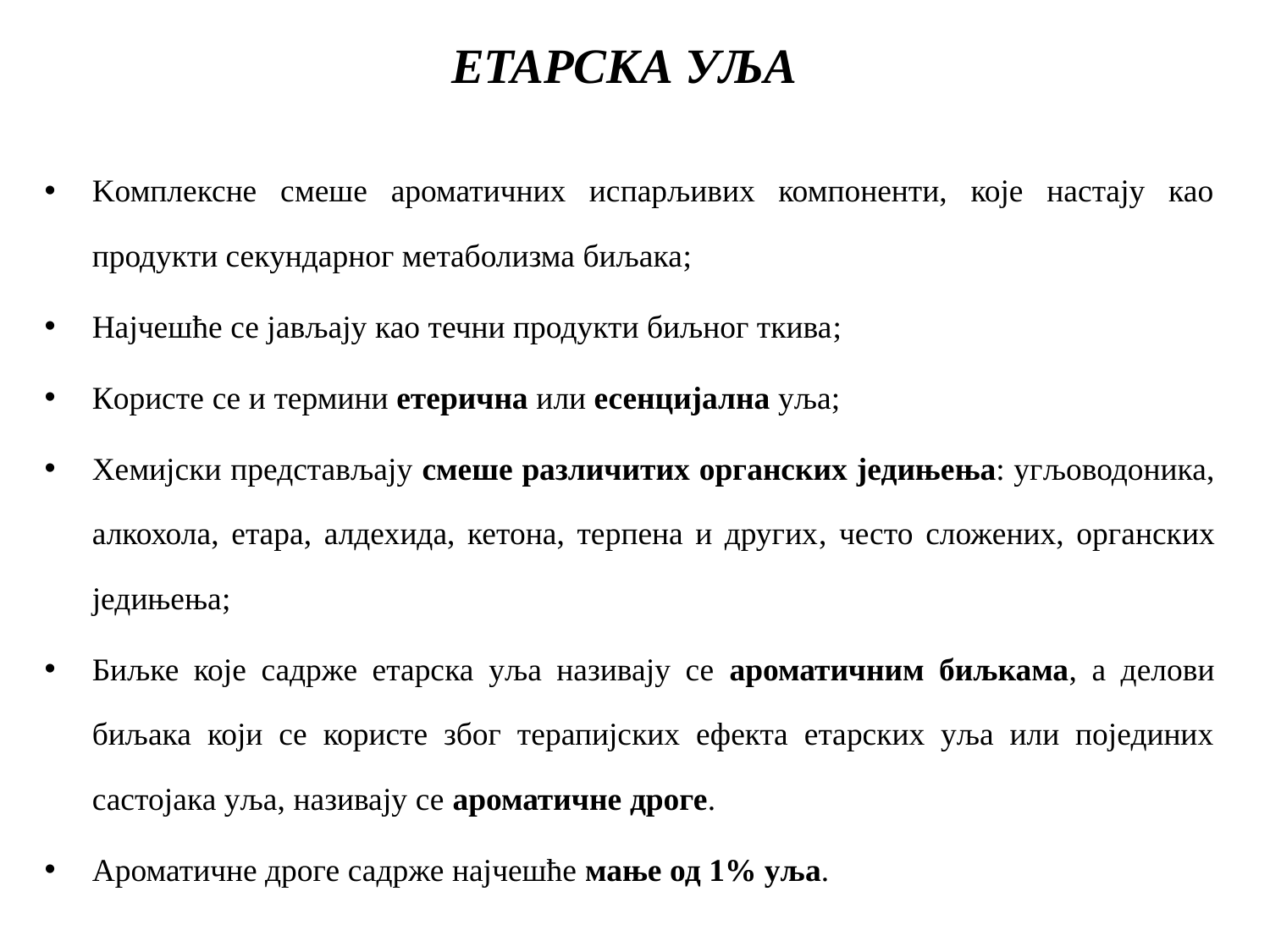

# ЕТАРСКА УЉА
Kомплекснe смешe ароматичних испарљивих компоненти, којe настају као продукти секундарног метаболизма биљака;
Најчешће се јављају као течни продукти биљног ткива;
Користе се и термини етерична или есенцијална уља;
Хемијски представљају смеше различитих органских једињења: угљоводоника, алкохола, етара, алдехида, кетона, терпена и других, често сложених, органских једињења;
Биљке које садрже етарска уља називају се ароматичним биљкама, а делови биљака који се користе због терапијских ефекта етарских уља или појединих састојака уља, називају се ароматичне дроге.
Ароматичне дроге садрже најчешће мање од 1% уља.